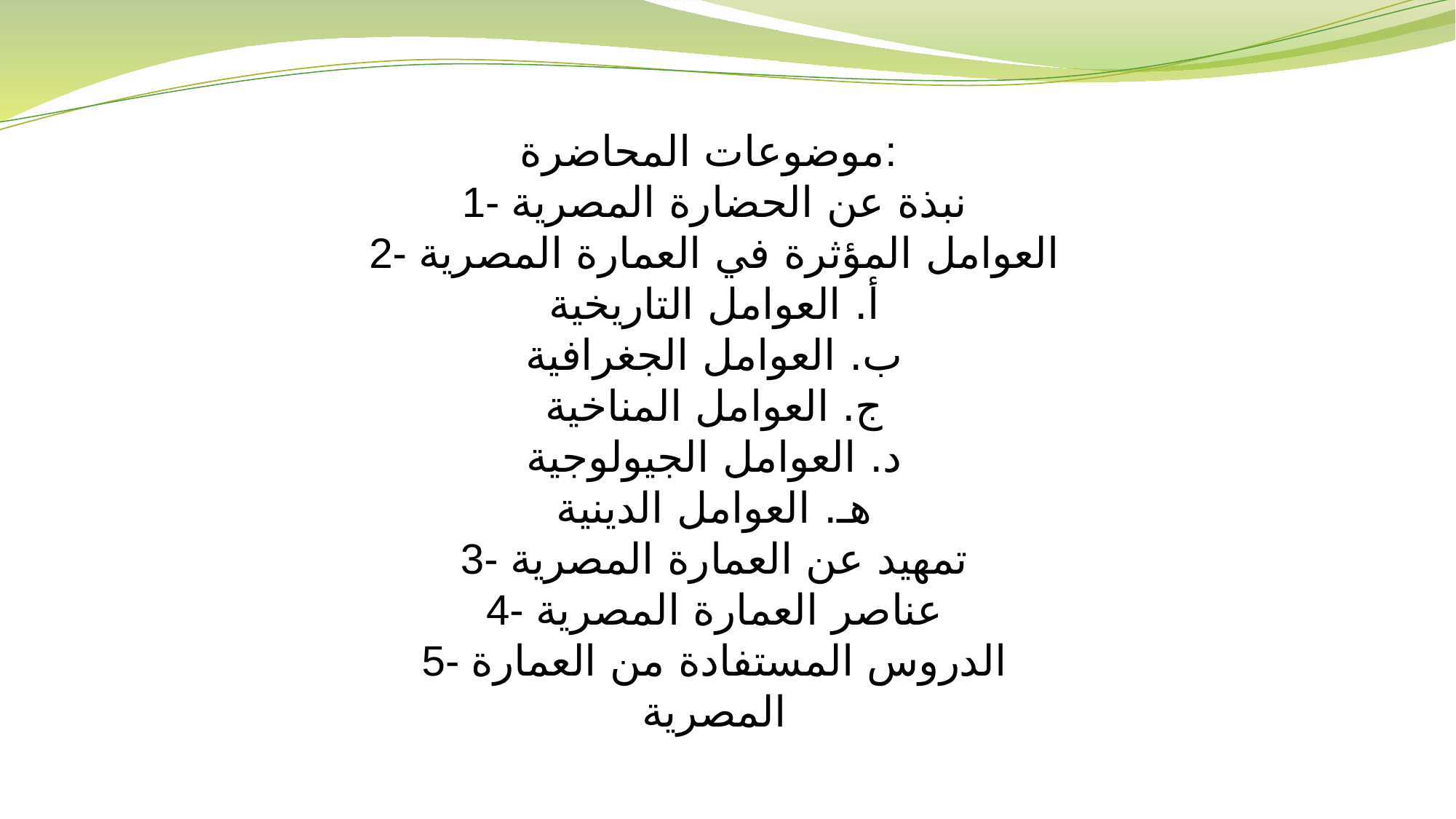

موضوعات المحاضرة:
1- نبذة عن الحضارة المصرية
2- العوامل المؤثرة في العمارة المصرية
أ. العوامل التاريخية
ب. العوامل الجغرافية
ج. العوامل المناخية
د. العوامل الجيولوجية
هـ. العوامل الدينية
3- تمهيد عن العمارة المصرية
4- عناصر العمارة المصرية
5- الدروس المستفادة من العمارة المصرية